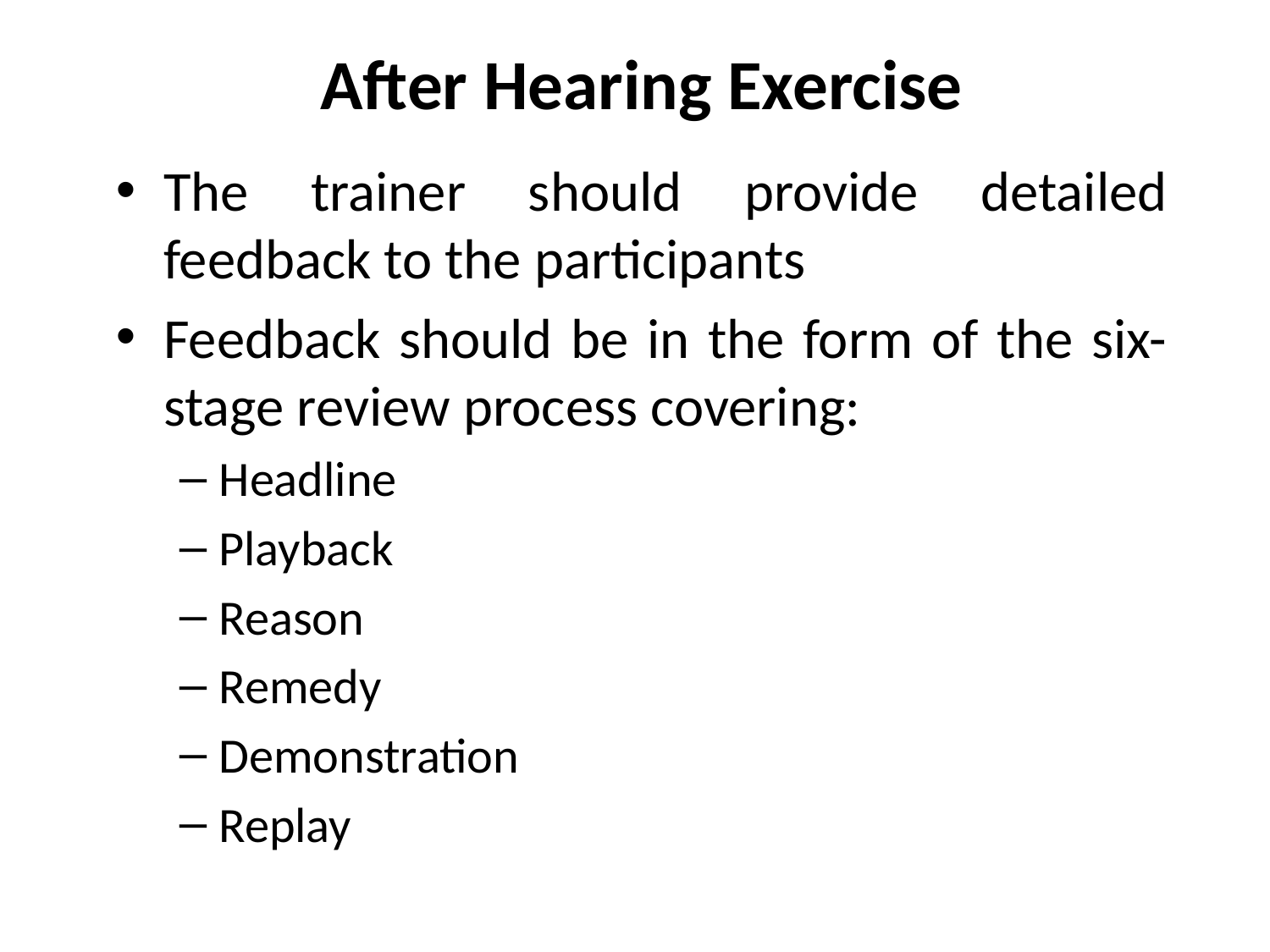

After Hearing Exercise
The trainer should provide detailed feedback to the participants
Feedback should be in the form of the six-stage review process covering:
Headline
Playback
Reason
Remedy
Demonstration
Replay